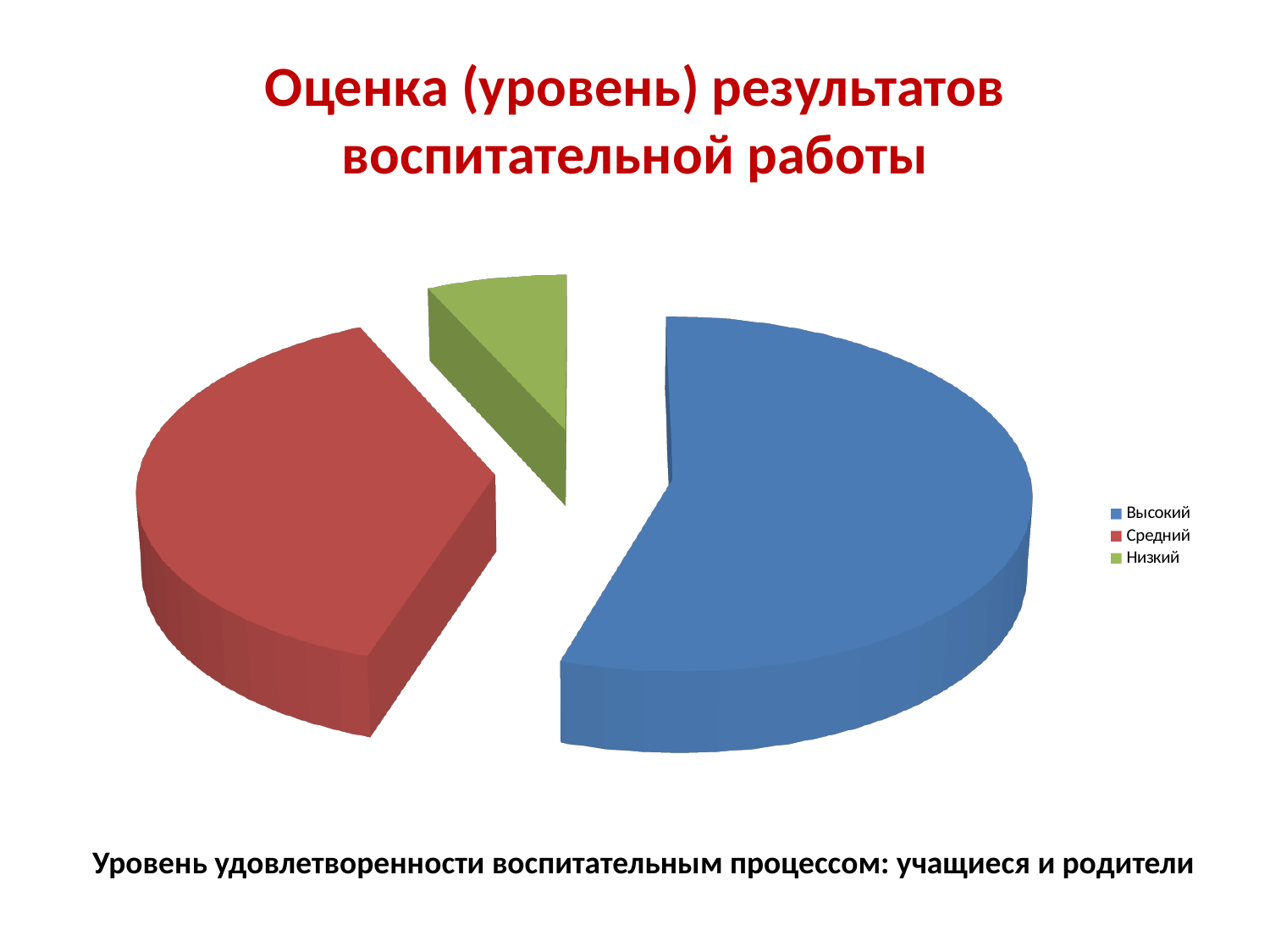

# Оценка (уровень) результатов воспитательной работы

[unsupported chart]

Уровень удовлетворенности воспитательным процессом: учащиеся и родители